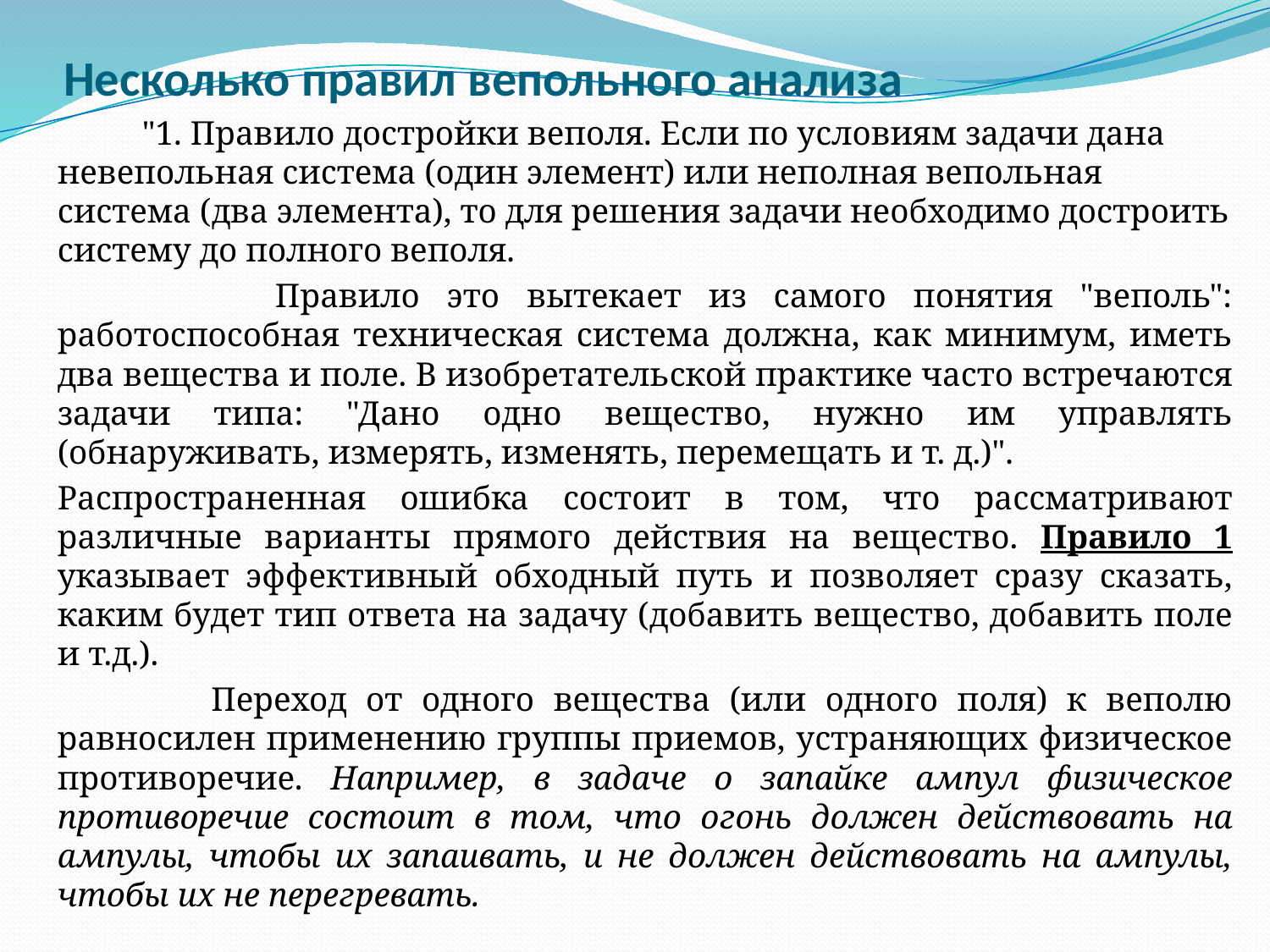

# Несколько правил вепольного анализа
          "1. Правило достройки веполя. Если по условиям задачи дана невепольная система (один элемент) или неполная вепольная система (два элемента), то для решения задачи необходимо достроить систему до полного веполя.
        Правило это вытекает из самого понятия "веполь": работоспособная техническая система должна, как минимум, иметь два вещества и поле. В изобретательской практике часто встречаются задачи типа: "Дано одно вещество, нужно им управлять (обнаруживать, измерять, изменять, перемещать и т. д.)".
Распространенная ошибка состоит в том, что рассматривают различные варианты прямого действия на вещество. Правило 1 указывает эффективный обходный путь и позволяет сразу сказать, каким будет тип ответа на задачу (добавить вещество, добавить поле и т.д.).
        Переход от одного вещества (или одного поля) к веполю равносилен применению группы приемов, устраняющих физическое противоречие. Например, в задаче о запайке ампул физическое противоречие состоит в том, что огонь должен действовать на ампулы, чтобы их запаивать, и не должен действовать на ампулы, чтобы их не перегревать.